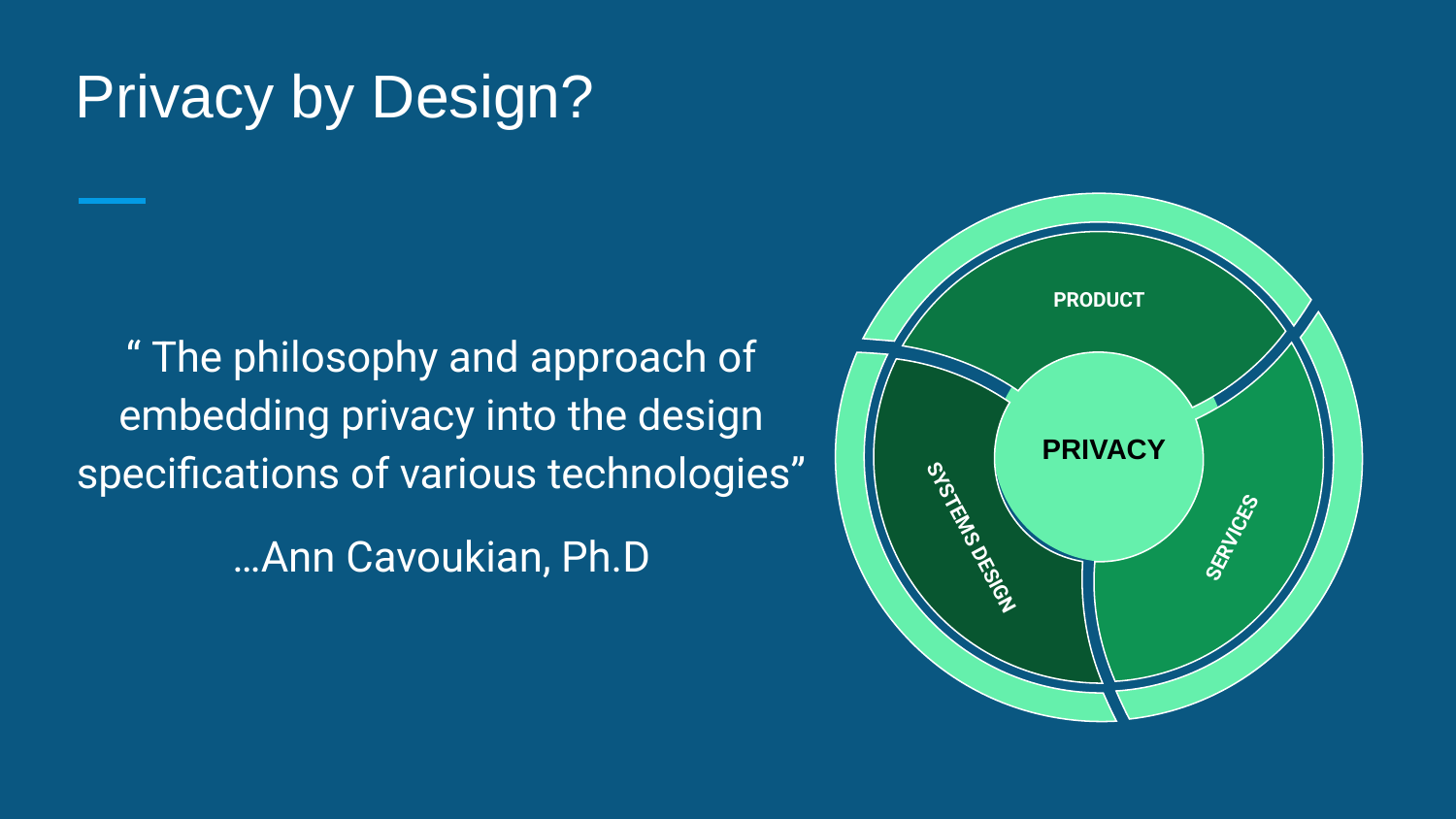

# Privacy by Design?

PRODUCT

SERVICES

SYSTEMS DESIGN
PRIVACY

“ The philosophy and approach of embedding privacy into the design specifications of various technologies”
…Ann Cavoukian, Ph.D